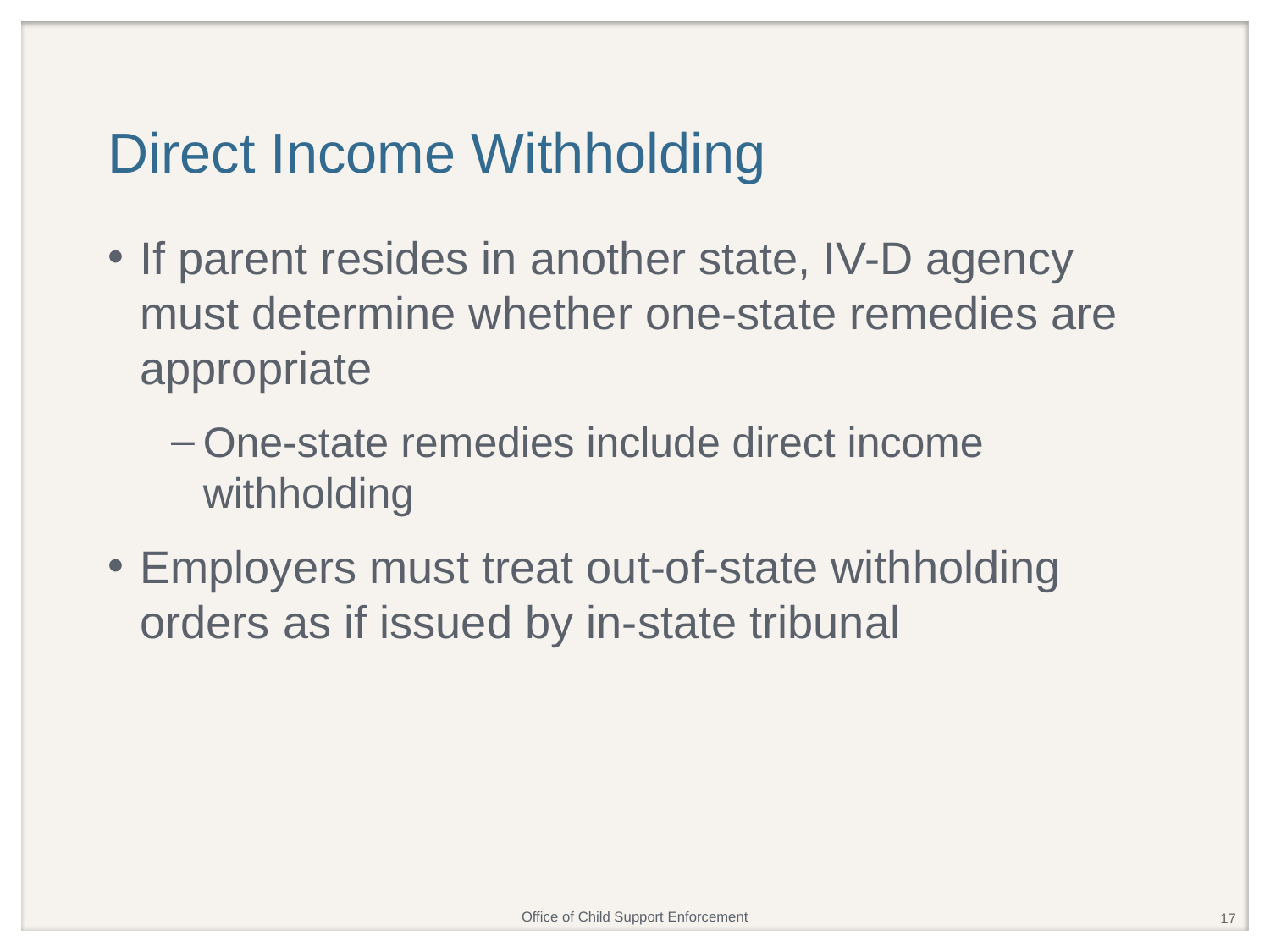

# Direct Income Withholding
If parent resides in another state, IV-D agency must determine whether one-state remedies are appropriate
One-state remedies include direct income withholding
Employers must treat out-of-state withholding orders as if issued by in-state tribunal
17